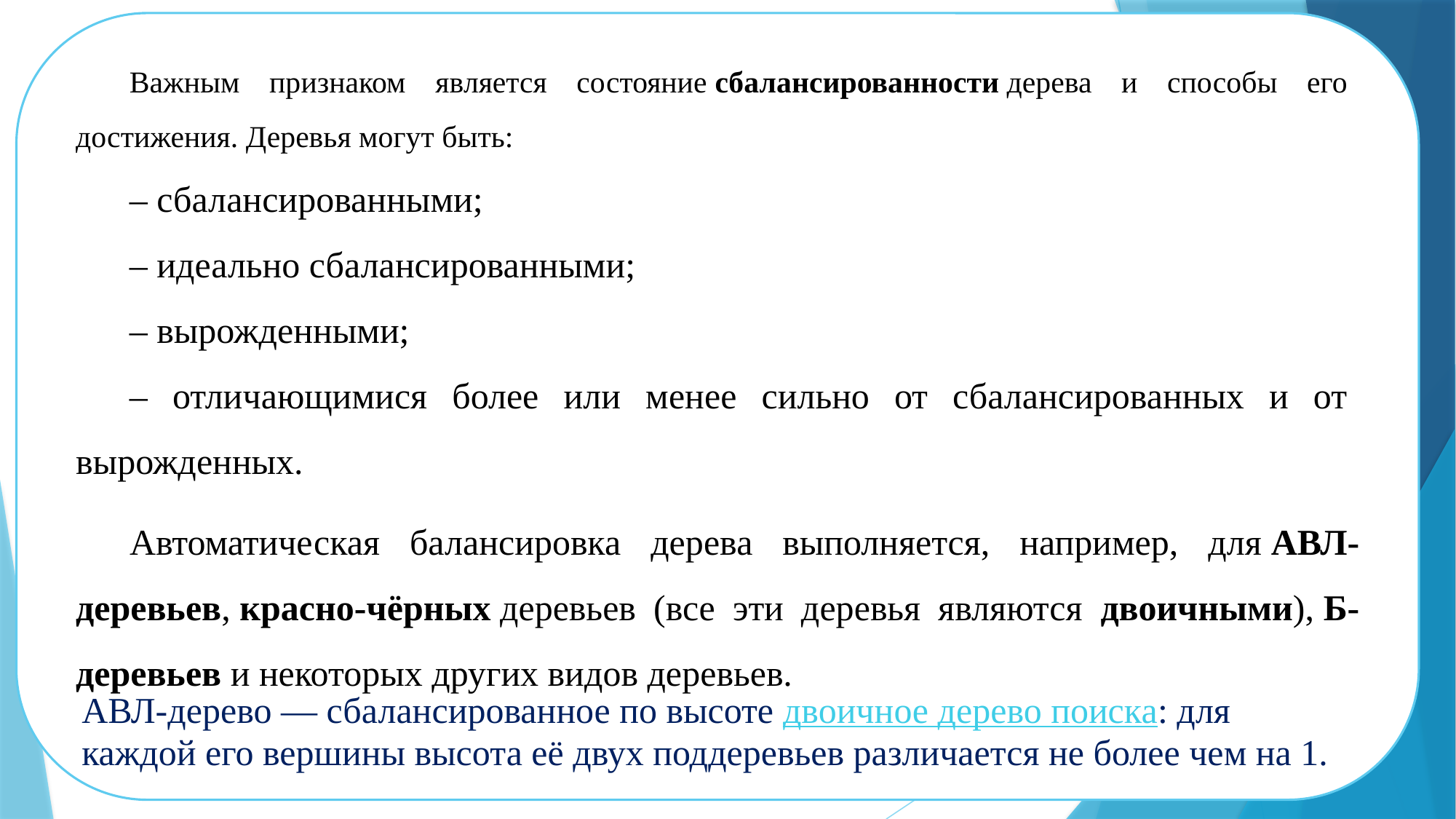

Важным признаком является состояние сбалансированности дерева и способы его достижения. Деревья могут быть:
– сбалансированными;
– идеально сбалансированными;
– вырожденными;
– отличающимися более или менее сильно от сбалансированных и от вырожденных.
Автоматическая балансировка дерева выполняется, например, для АВЛ-деревьев, красно-чёрных деревьев (все эти деревья являются двоичными), Б-деревьев и некоторых других видов деревьев.
АВЛ-дерево — сбалансированное по высоте двоичное дерево поиска: для
каждой его вершины высота её двух поддеревьев различается не более чем на 1.